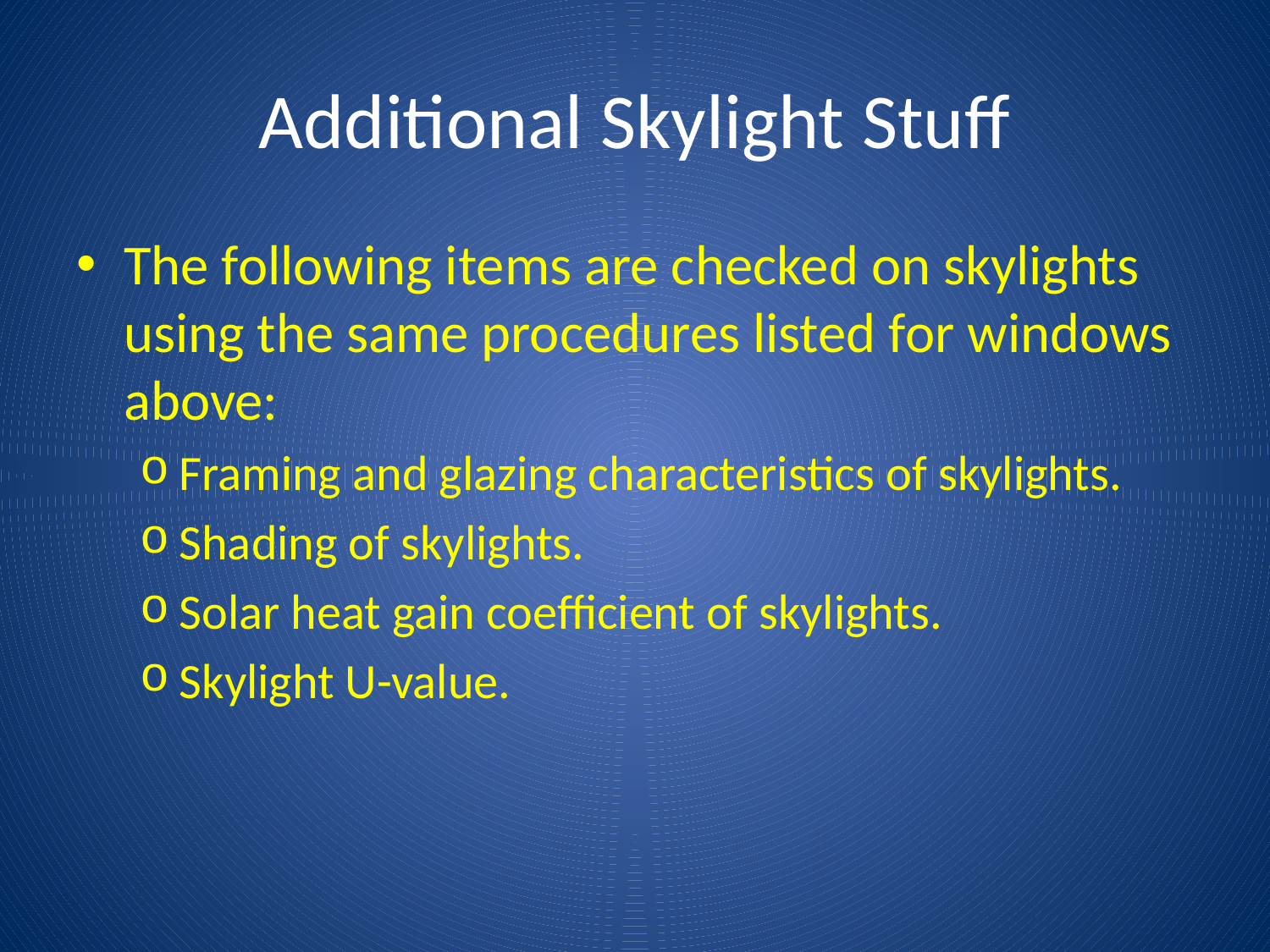

# Additional Skylight Stuff
The following items are checked on skylights using the same procedures listed for windows above:
Framing and glazing characteristics of skylights.
Shading of skylights.
Solar heat gain coefficient of skylights.
Skylight U-value.